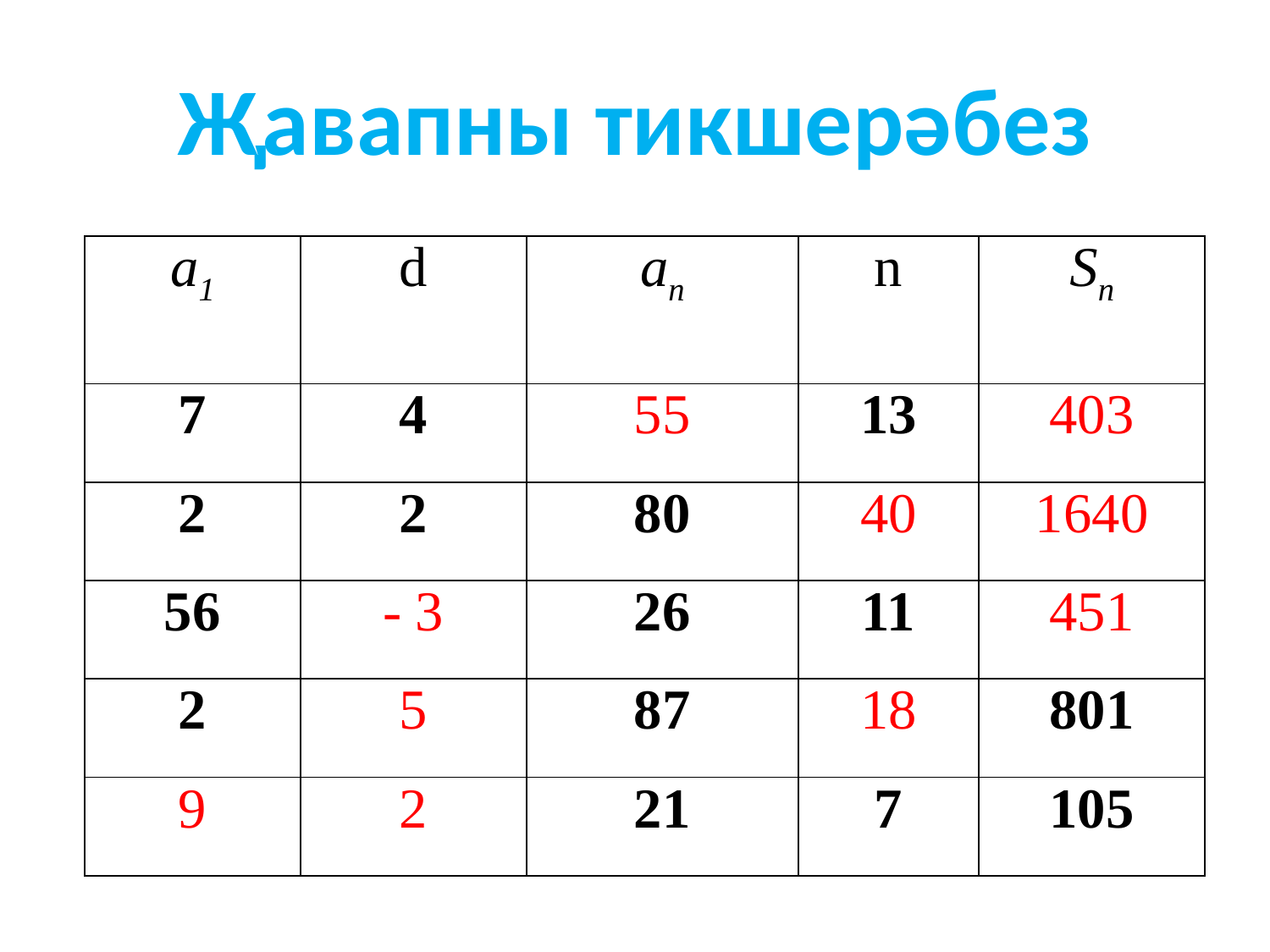

# Җавапны тикшерәбез
| a1 | d | ап | n | Sn |
| --- | --- | --- | --- | --- |
| 7 | 4 | 55 | 13 | 403 |
| 2 | 2 | 80 | 40 | 1640 |
| 56 | - 3 | 26 | 11 | 451 |
| 2 | 5 | 87 | 18 | 801 |
| 9 | 2 | 21 | 7 | 105 |